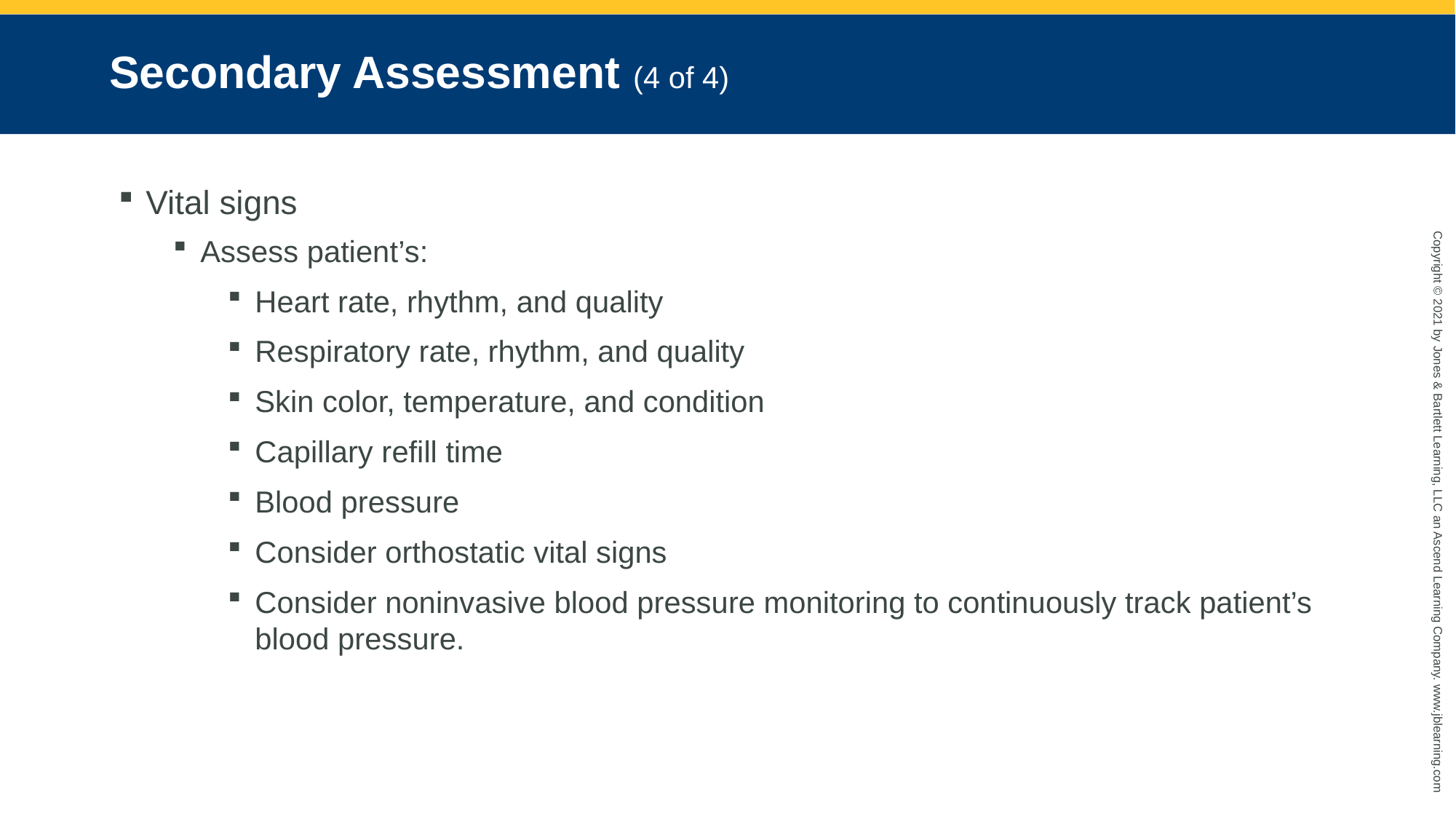

# Secondary Assessment (4 of 4)
Vital signs
Assess patient’s:
Heart rate, rhythm, and quality
Respiratory rate, rhythm, and quality
Skin color, temperature, and condition
Capillary refill time
Blood pressure
Consider orthostatic vital signs
Consider noninvasive blood pressure monitoring to continuously track patient’s blood pressure.